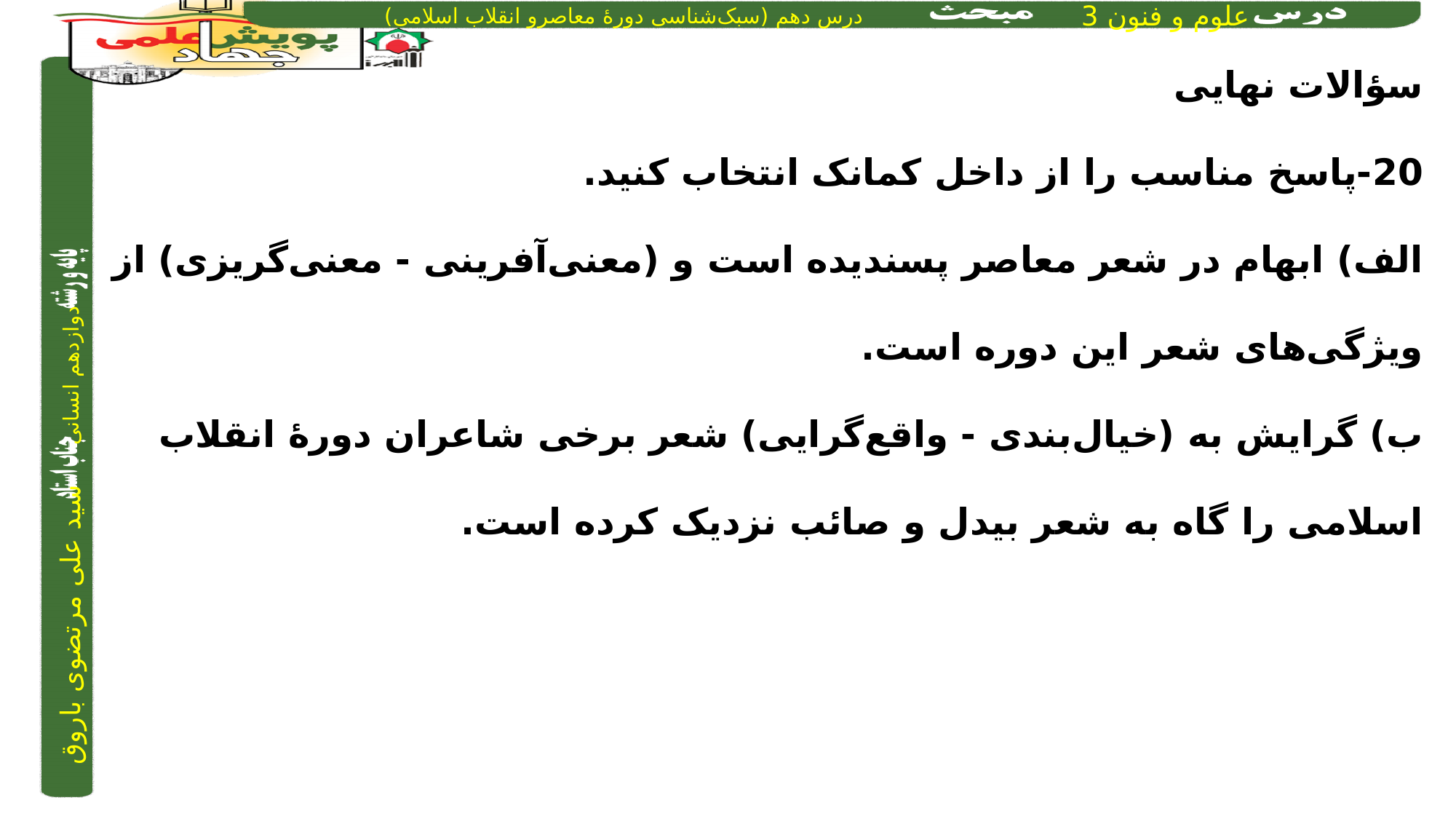

سؤالات نهایی
20-پاسخ مناسب را از داخل کمانک انتخاب کنید.
الف) ابهام در شعر معاصر پسندیده است و (معنی‌آفرینی - معنی‌گریزی) از ویژگی‌های شعر این دوره است.
ب) گرایش به (خیال‌بندی - واقع‌گرایی) شعر برخی شاعران دورۀ انقلاب اسلامی را گاه به شعر بیدل و صائب نزدیک کرده است.

الف) معنی‌گریزی		ب) خیال‌بندی